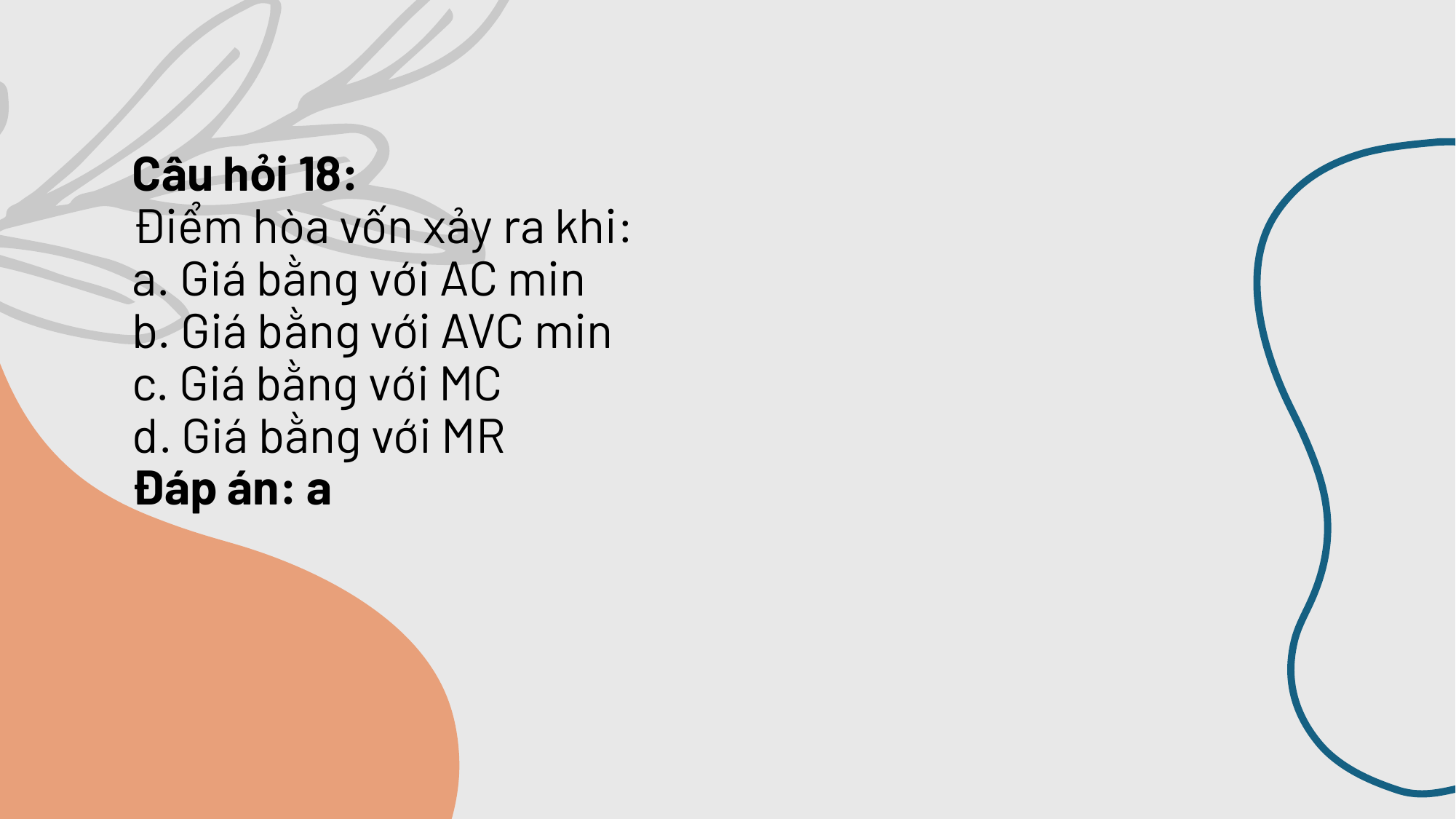

# Câu hỏi 18: Điểm hòa vốn xảy ra khi: a. Giá bằng với AC min b. Giá bằng với AVC min c. Giá bằng với MC d. Giá bằng với MR Đáp án: a